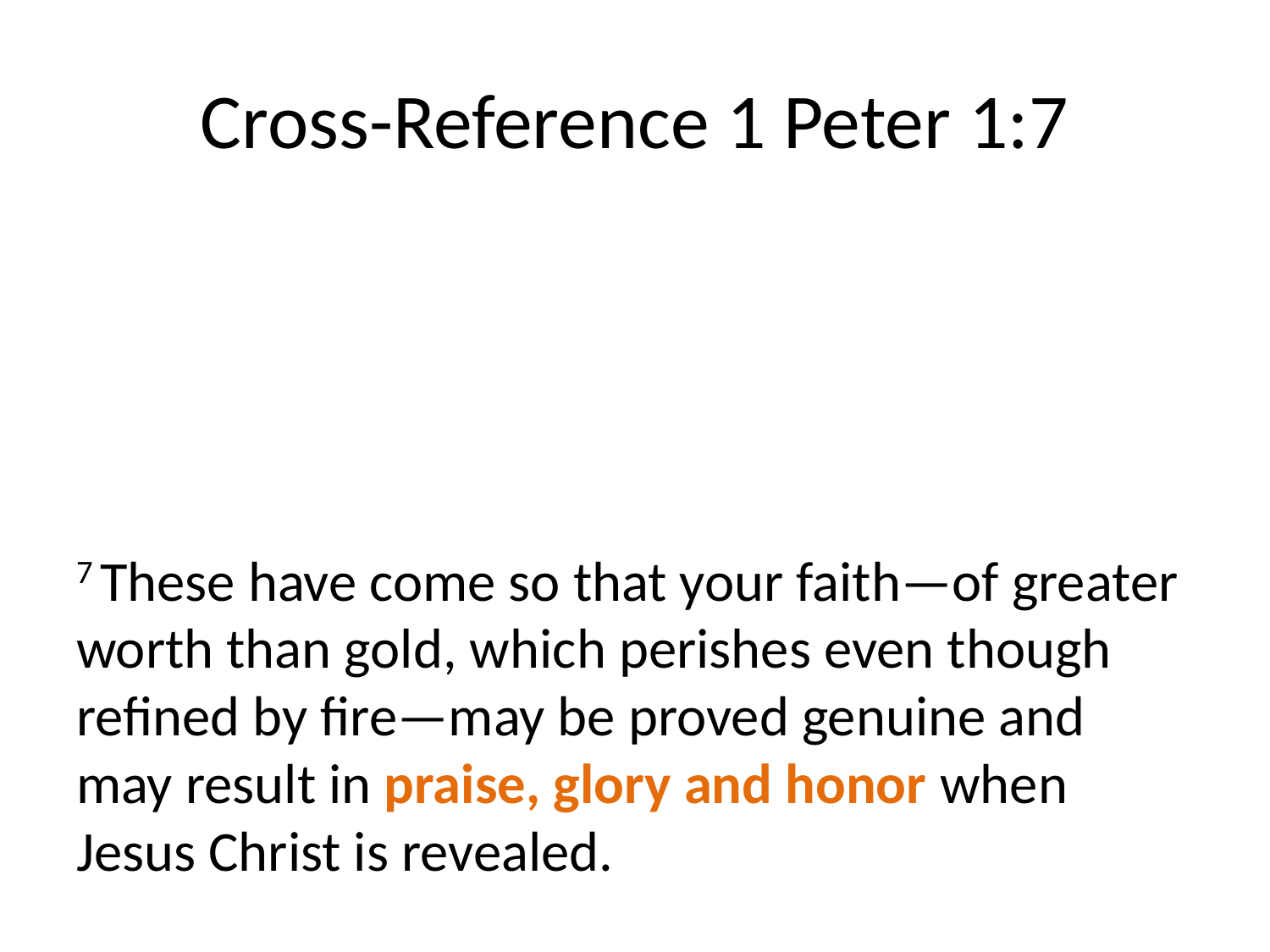

# Cross-Reference 1 Peter 1:7

7 These have come so that your faith—of greater worth than gold, which perishes even though refined by fire—may be proved genuine and may result in praise, glory and honor when Jesus Christ is revealed.